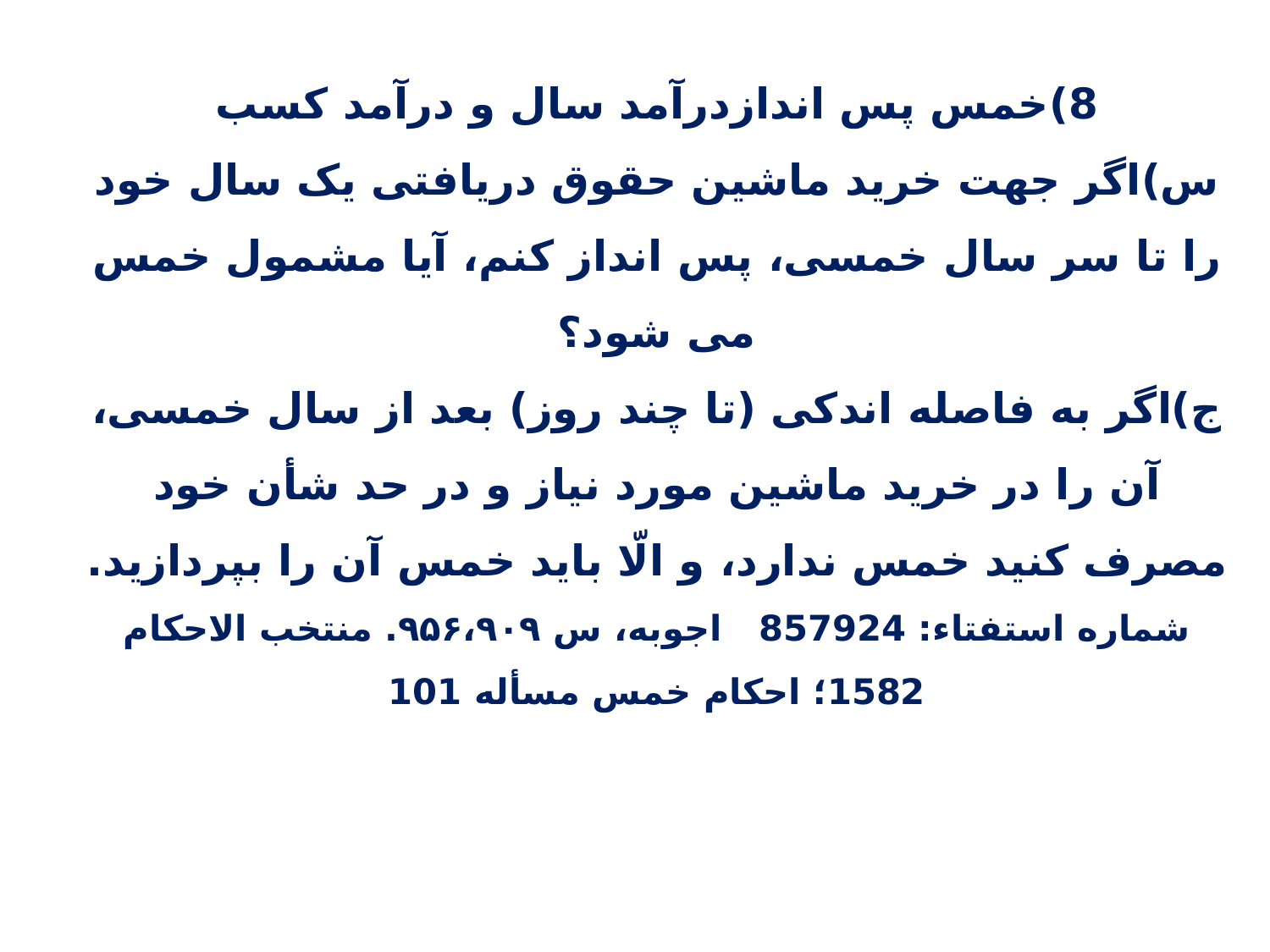

8)خمس پس اندازدرآمد سال و درآمد کسب
س)اگر جهت خرید ماشین حقوق دریافتی یک سال خود را تا سر سال خمسی، پس انداز کنم، آیا مشمول خمس می شود؟
ج)اگر به فاصله اندکی (تا چند روز) بعد از سال خمسی، آن را در خرید ماشین مورد نیاز و در حد شأن خود مصرف کنید خمس ندارد، و الّا باید خمس آن را بپردازید.
شماره استفتاء: 857924   اجوبه، س ۹۵۶،۹۰۹. منتخب الاحکام 1582؛ احکام خمس مسأله 101